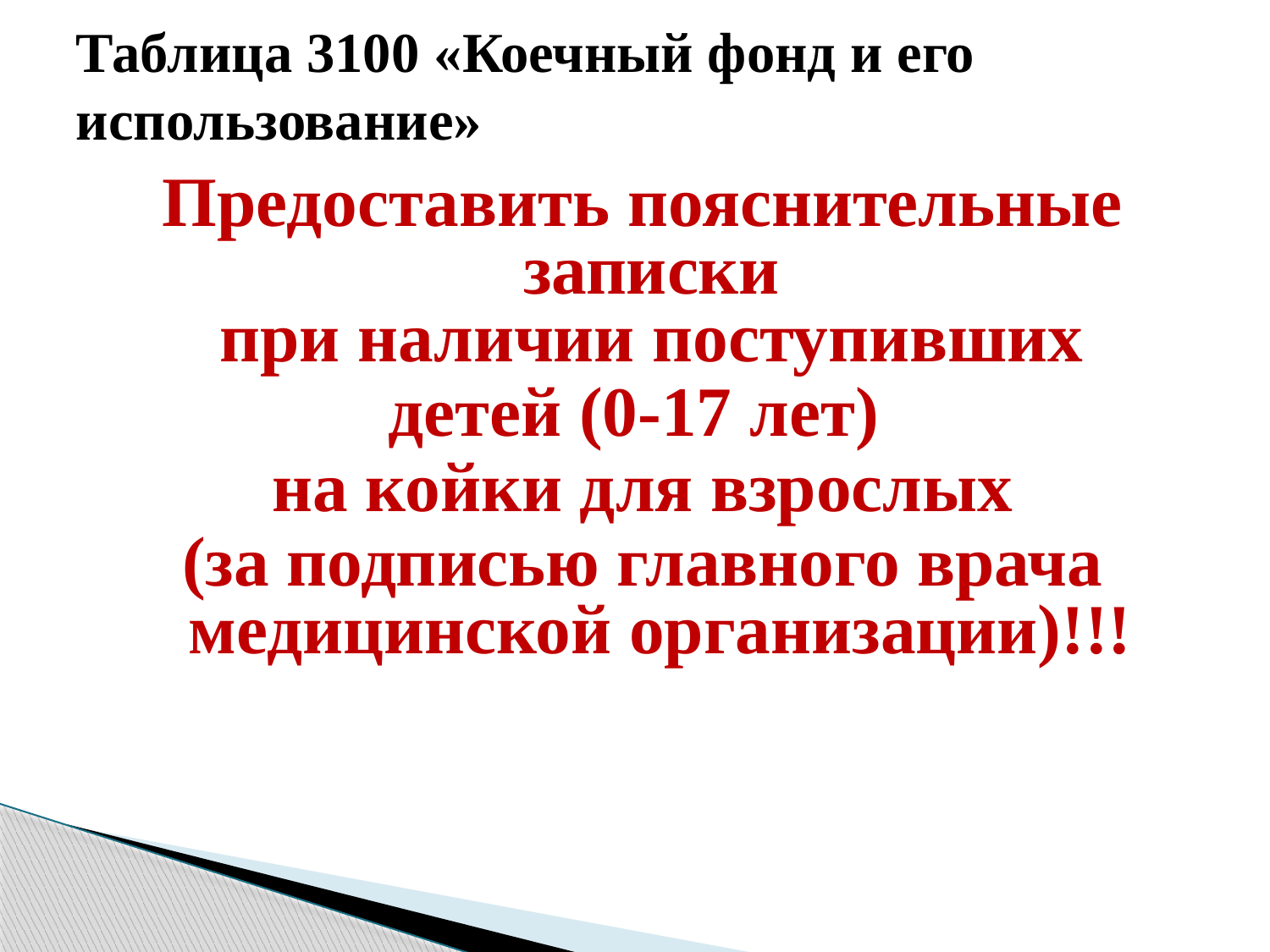

# Таблица 3100 «Коечный фонд и его использование»
Предоставить пояснительные записки
при наличии поступивших
детей (0-17 лет)
на койки для взрослых
(за подписью главного врача медицинской организации)!!!